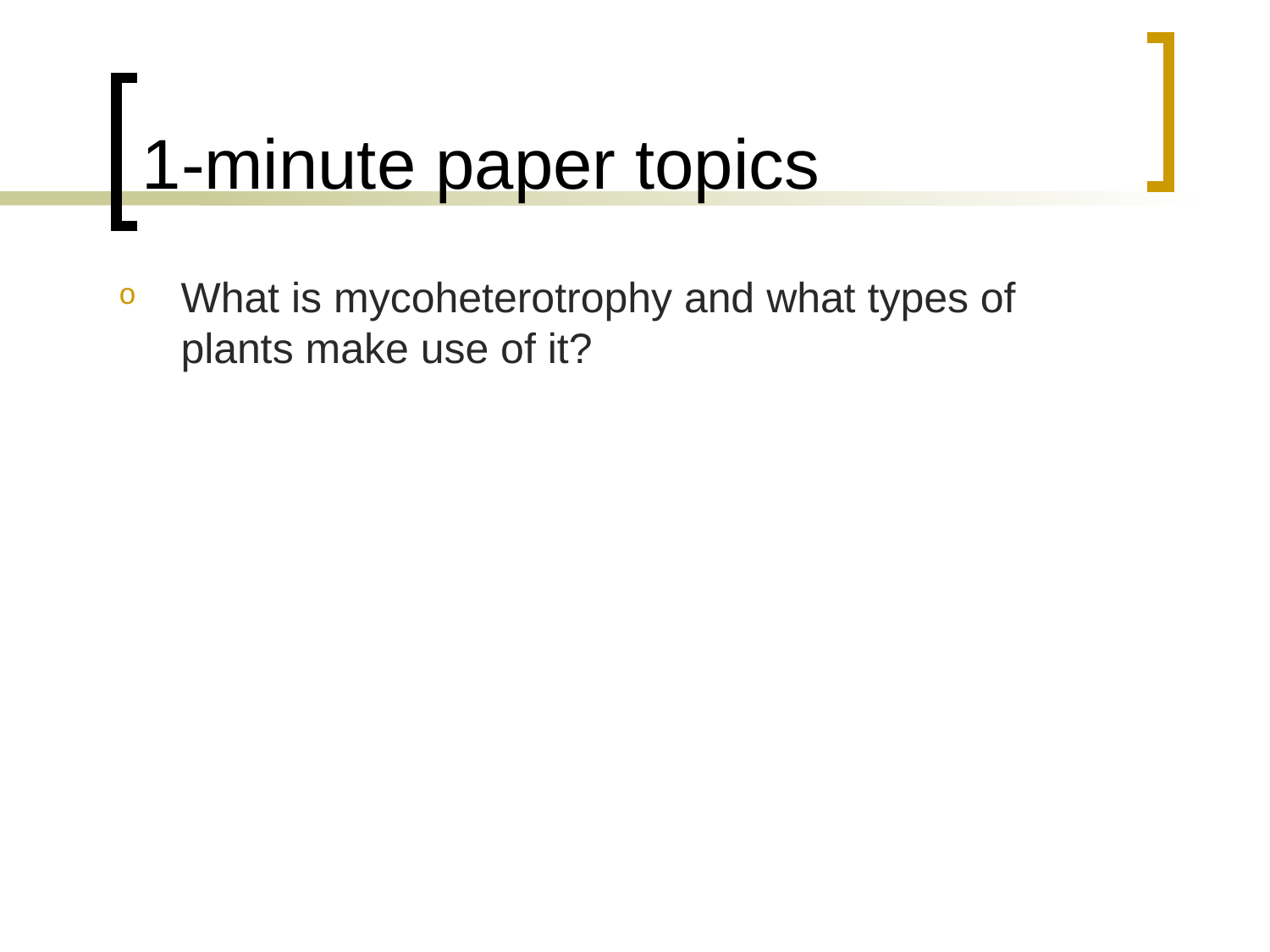

# 1-minute paper topics
What is mycoheterotrophy and what types of plants make use of it?